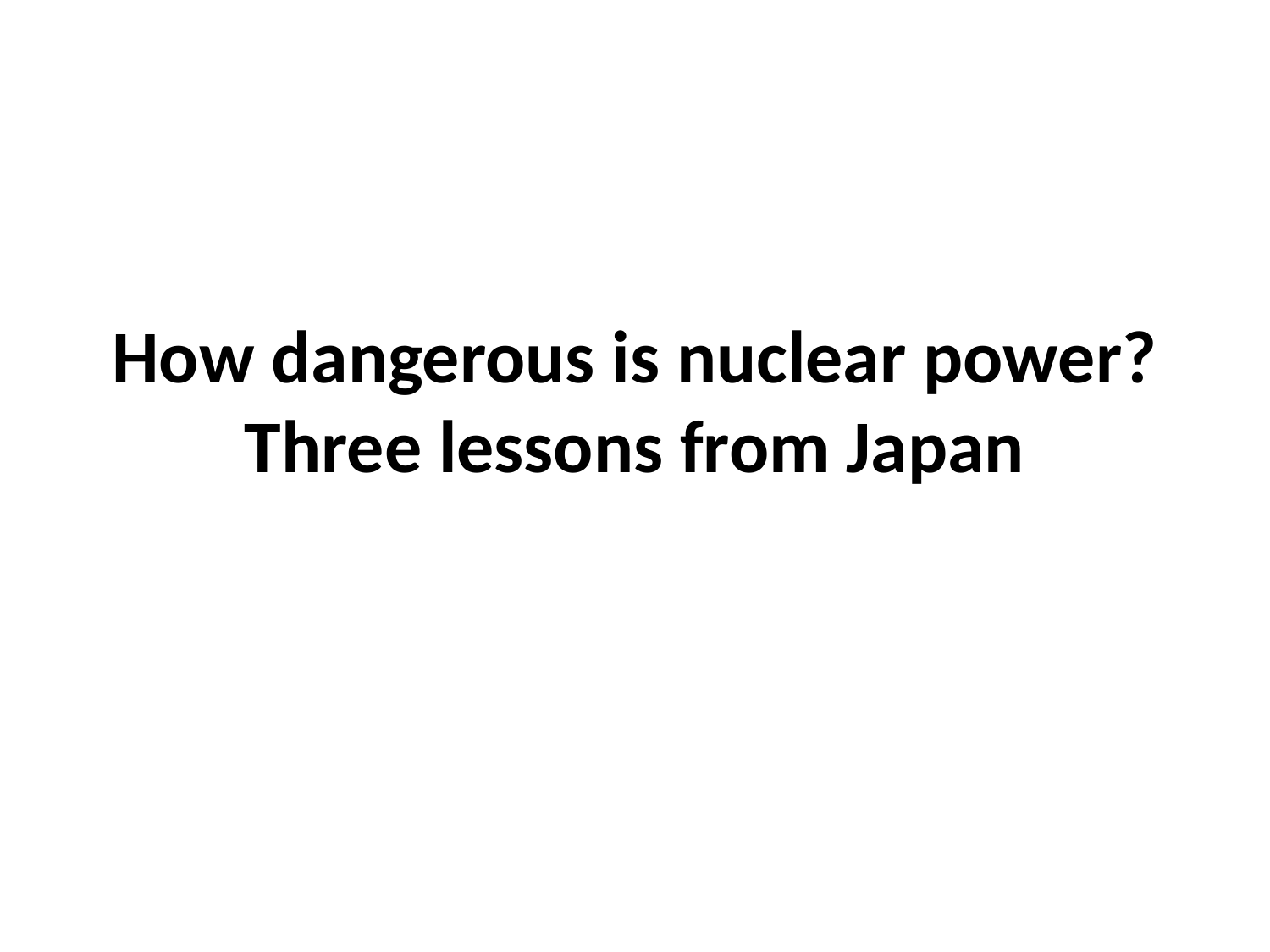

# How dangerous is nuclear power? Three lessons from Japan